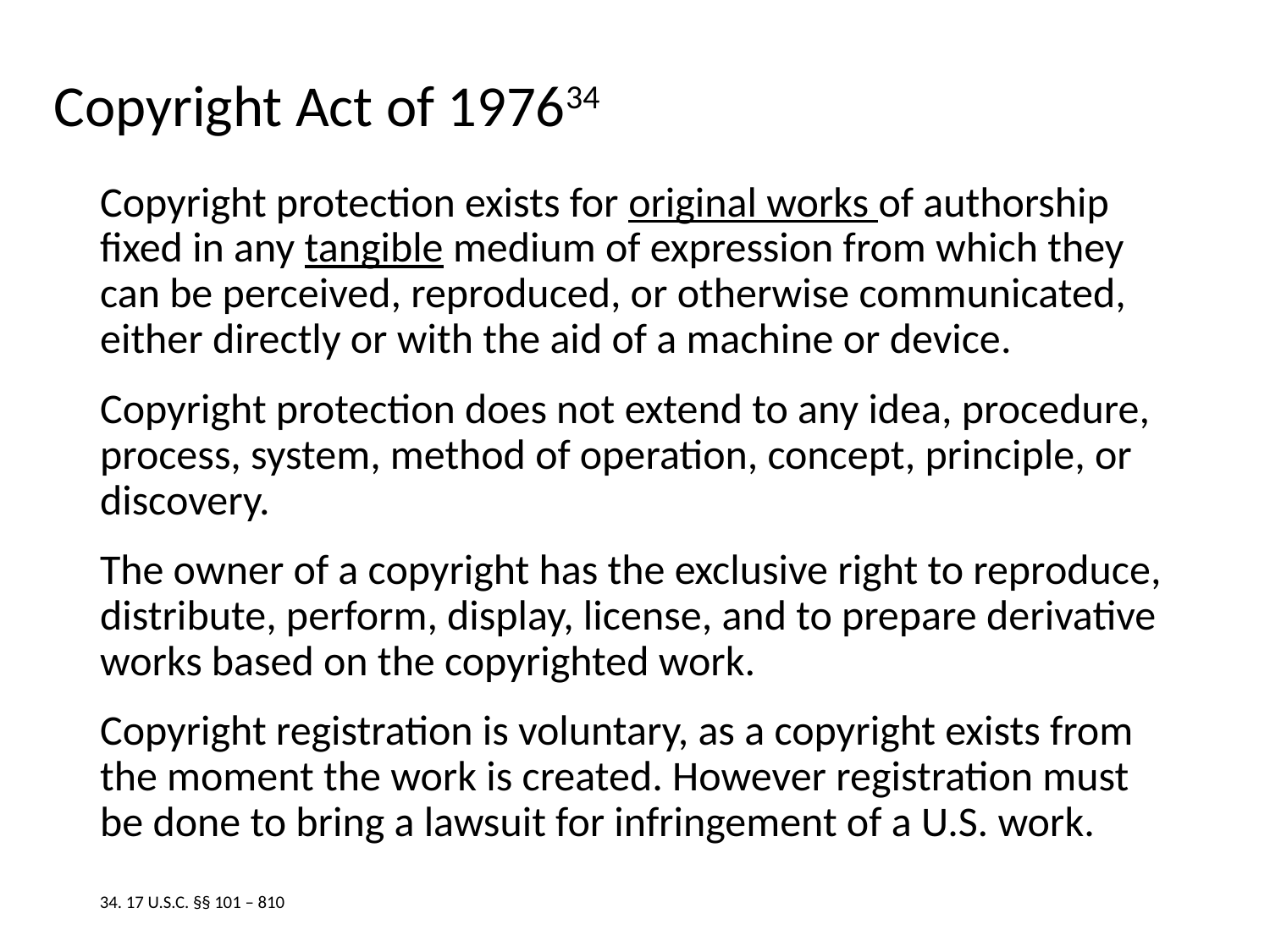

# Copyright Act of 197634
Copyright protection exists for original works of authorship fixed in any tangible medium of expression from which they can be perceived, reproduced, or otherwise communicated, either directly or with the aid of a machine or device.
Copyright protection does not extend to any idea, procedure, process, system, method of operation, concept, principle, or discovery.
The owner of a copyright has the exclusive right to reproduce, distribute, perform, display, license, and to prepare derivative works based on the copyrighted work.
Copyright registration is voluntary, as a copyright exists from the moment the work is created. However registration must be done to bring a lawsuit for infringement of a U.S. work.

34. 17 U.S.C. §§ 101 – 810